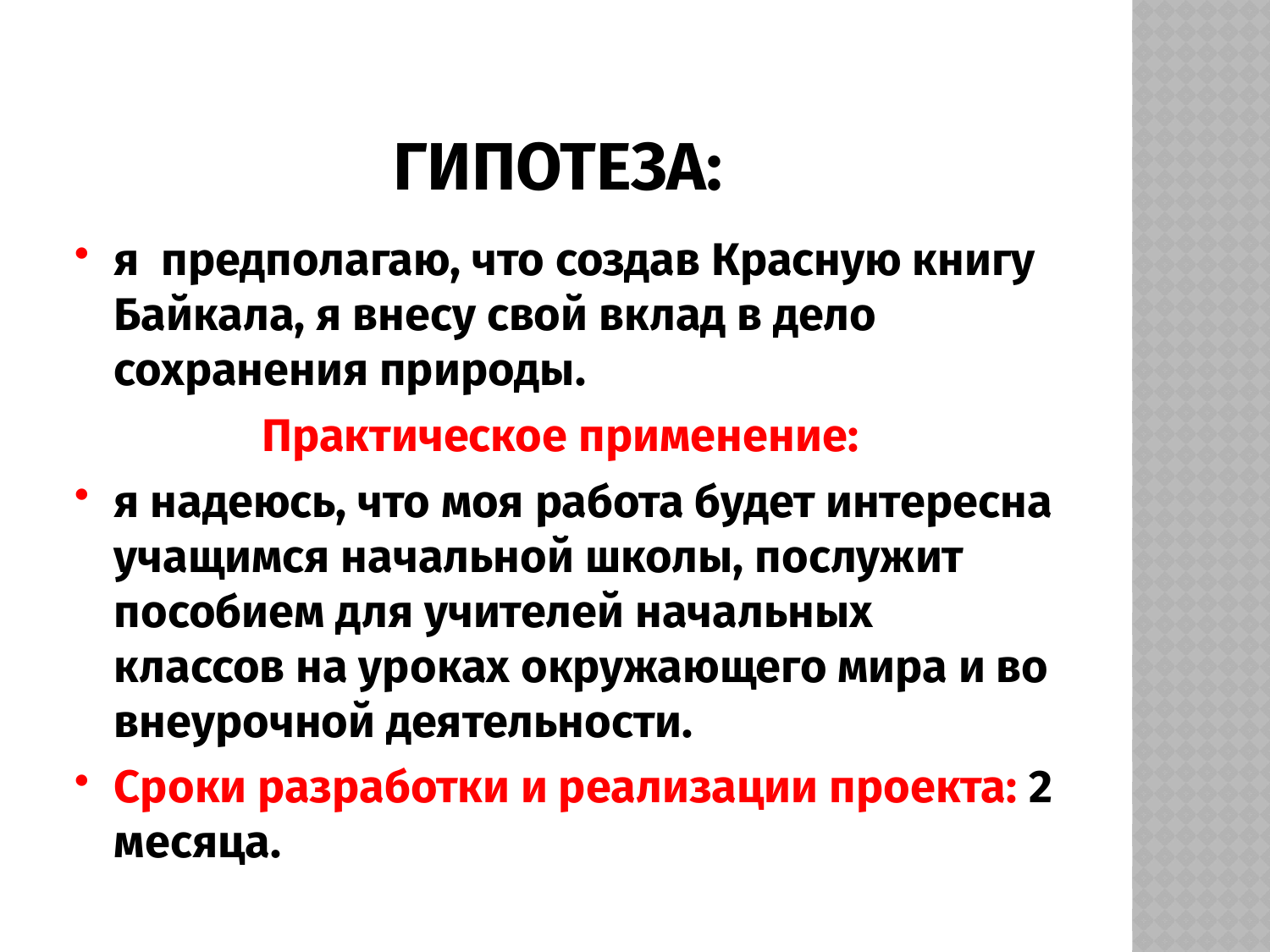

# Гипотеза:
я  предполагаю, что создав Красную книгу Байкала, я внесу свой вклад в дело сохранения природы.
Практическое применение:
я надеюсь, что моя работа будет интересна учащимся начальной школы, послужит пособием для учителей начальных классов на уроках окружающего мира и во внеурочной деятельности.
Сроки разработки и реализации проекта: 2 месяца.